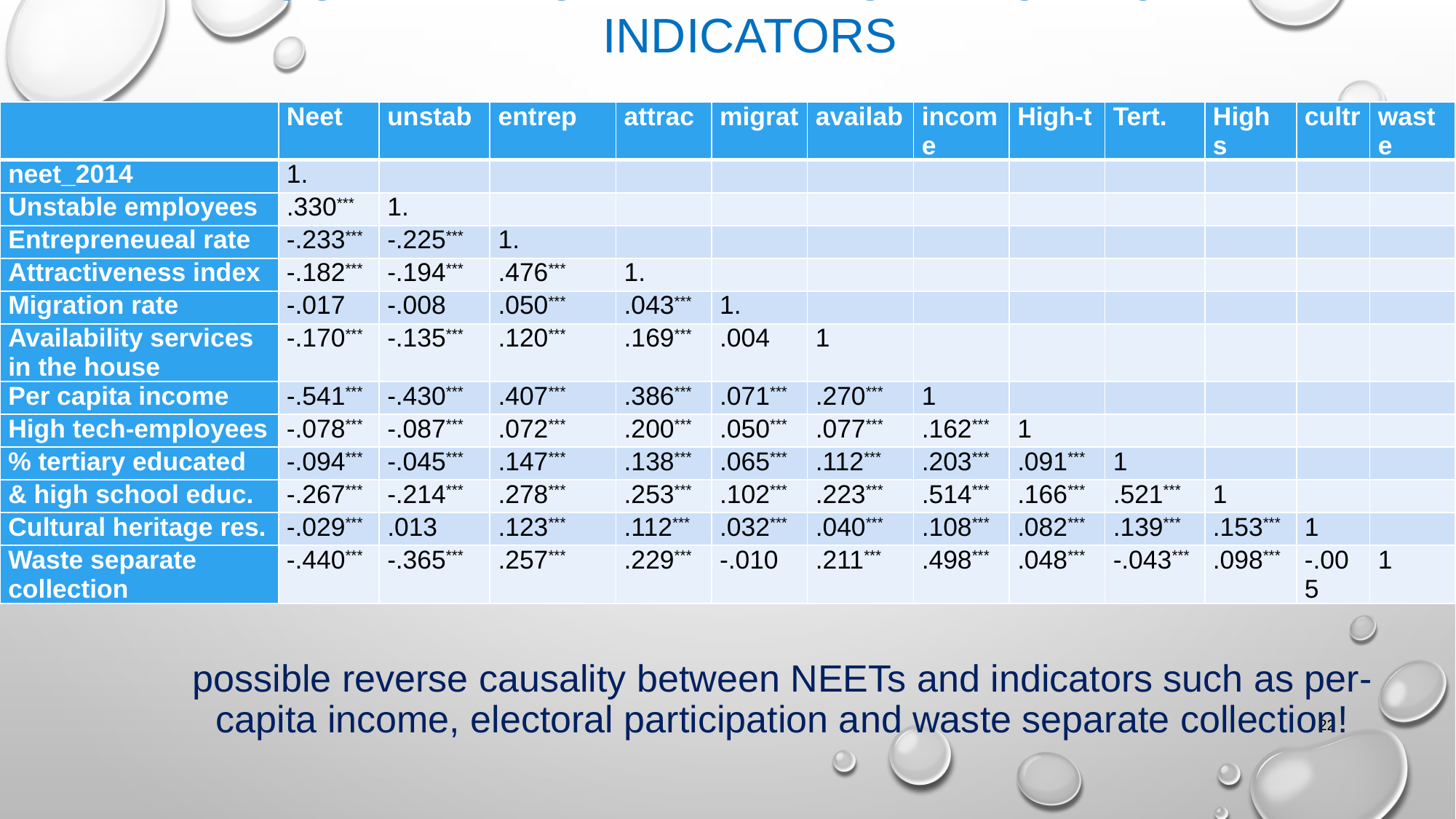

Correlation matrix for provincial indicators
|  | Neet | unstab | entrep | attrac | migrat | availab | income | High-t | Tert. | High s | cultr | waste |
| --- | --- | --- | --- | --- | --- | --- | --- | --- | --- | --- | --- | --- |
| neet\_2014 | 1. |  |  |  |  |  |  |  |  |  |  |  |
| Unstable employees | .330\*\*\* | 1. |  |  |  |  |  |  |  |  |  |  |
| Entrepreneueal rate | -.233\*\*\* | -.225\*\*\* | 1. |  |  |  |  |  |  |  |  |  |
| Attractiveness index | -.182\*\*\* | -.194\*\*\* | .476\*\*\* | 1. |  |  |  |  |  |  |  |  |
| Migration rate | -.017 | -.008 | .050\*\*\* | .043\*\*\* | 1. |  |  |  |  |  |  |  |
| Availability services in the house | -.170\*\*\* | -.135\*\*\* | .120\*\*\* | .169\*\*\* | .004 | 1 |  |  |  |  |  |  |
| Per capita income | -.541\*\*\* | -.430\*\*\* | .407\*\*\* | .386\*\*\* | .071\*\*\* | .270\*\*\* | 1 |  |  |  |  |  |
| High tech-employees | -.078\*\*\* | -.087\*\*\* | .072\*\*\* | .200\*\*\* | .050\*\*\* | .077\*\*\* | .162\*\*\* | 1 |  |  |  |  |
| % tertiary educated | -.094\*\*\* | -.045\*\*\* | .147\*\*\* | .138\*\*\* | .065\*\*\* | .112\*\*\* | .203\*\*\* | .091\*\*\* | 1 |  |  |  |
| & high school educ. | -.267\*\*\* | -.214\*\*\* | .278\*\*\* | .253\*\*\* | .102\*\*\* | .223\*\*\* | .514\*\*\* | .166\*\*\* | .521\*\*\* | 1 |  |  |
| Cultural heritage res. | -.029\*\*\* | .013 | .123\*\*\* | .112\*\*\* | .032\*\*\* | .040\*\*\* | .108\*\*\* | .082\*\*\* | .139\*\*\* | .153\*\*\* | 1 |  |
| Waste separate collection | -.440\*\*\* | -.365\*\*\* | .257\*\*\* | .229\*\*\* | -.010 | .211\*\*\* | .498\*\*\* | .048\*\*\* | -.043\*\*\* | .098\*\*\* | -.005 | 1 |
# possible reverse causality between NEETs and indicators such as per-capita income, electoral participation and waste separate collection!
22